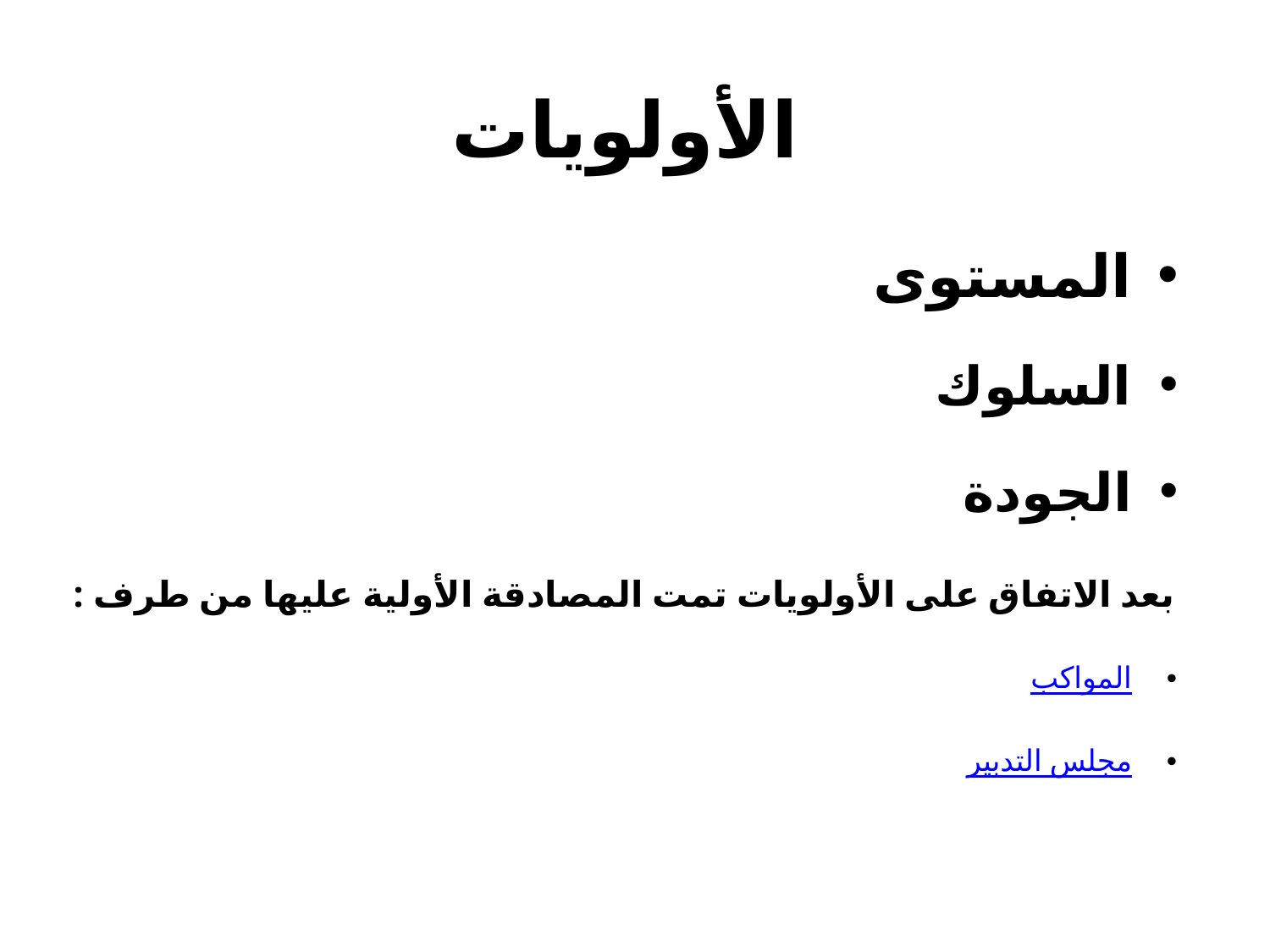

# الأولويات
المستوى
السلوك
الجودة
بعد الاتفاق على الأولويات تمت المصادقة الأولية عليها من طرف :
المواكب
مجلس التدبير